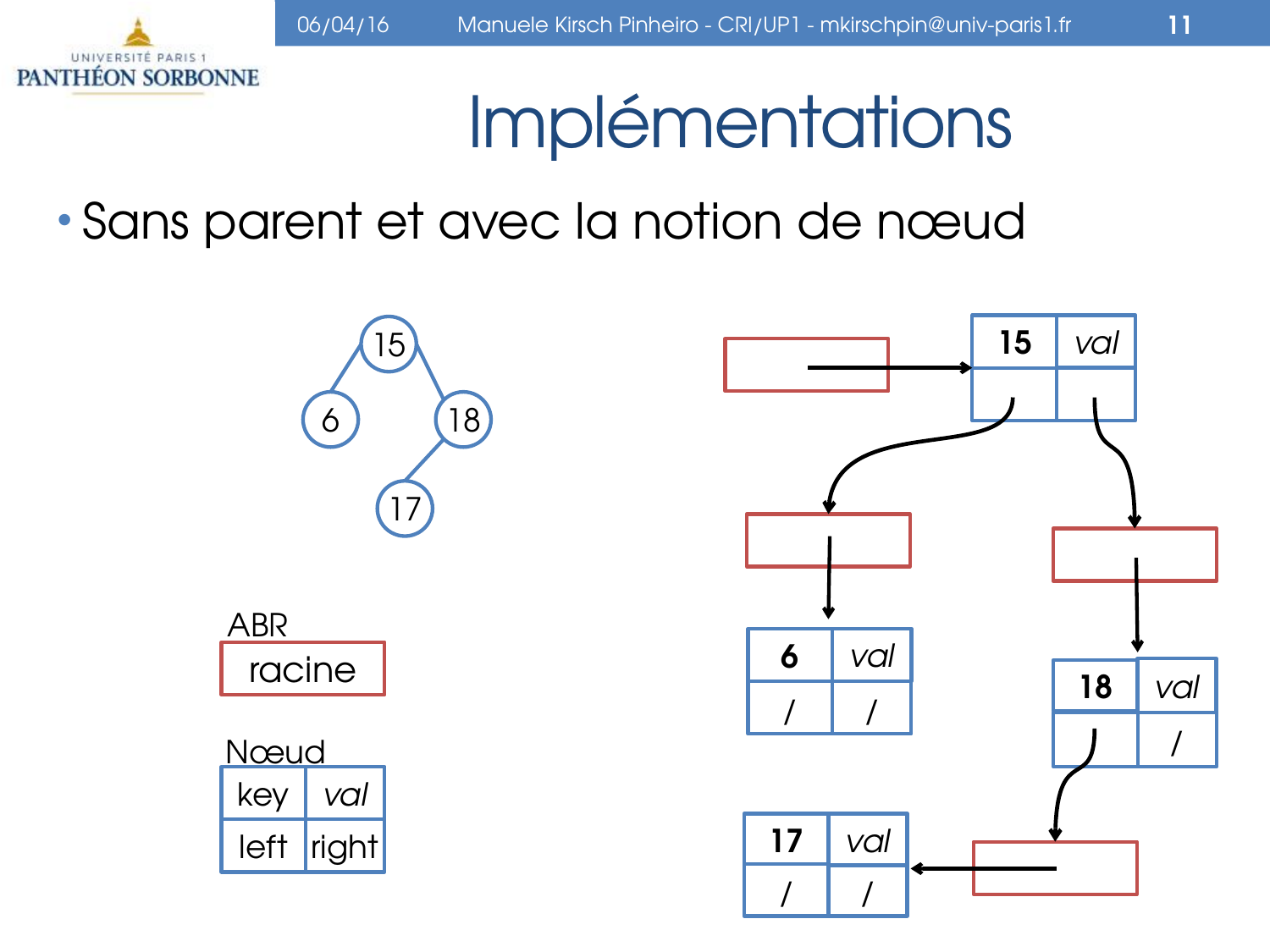

06/04/16
Manuele Kirsch Pinheiro - CRI/UP1 - mkirschpin@univ-paris1.fr
11
# Implémentations
Sans parent et avec la notion de nœud
val
15

15
6
18
17

val
6
/
/

val
18

/
ABR
racine
Nœud
val
key
left
right
17
/
/
val